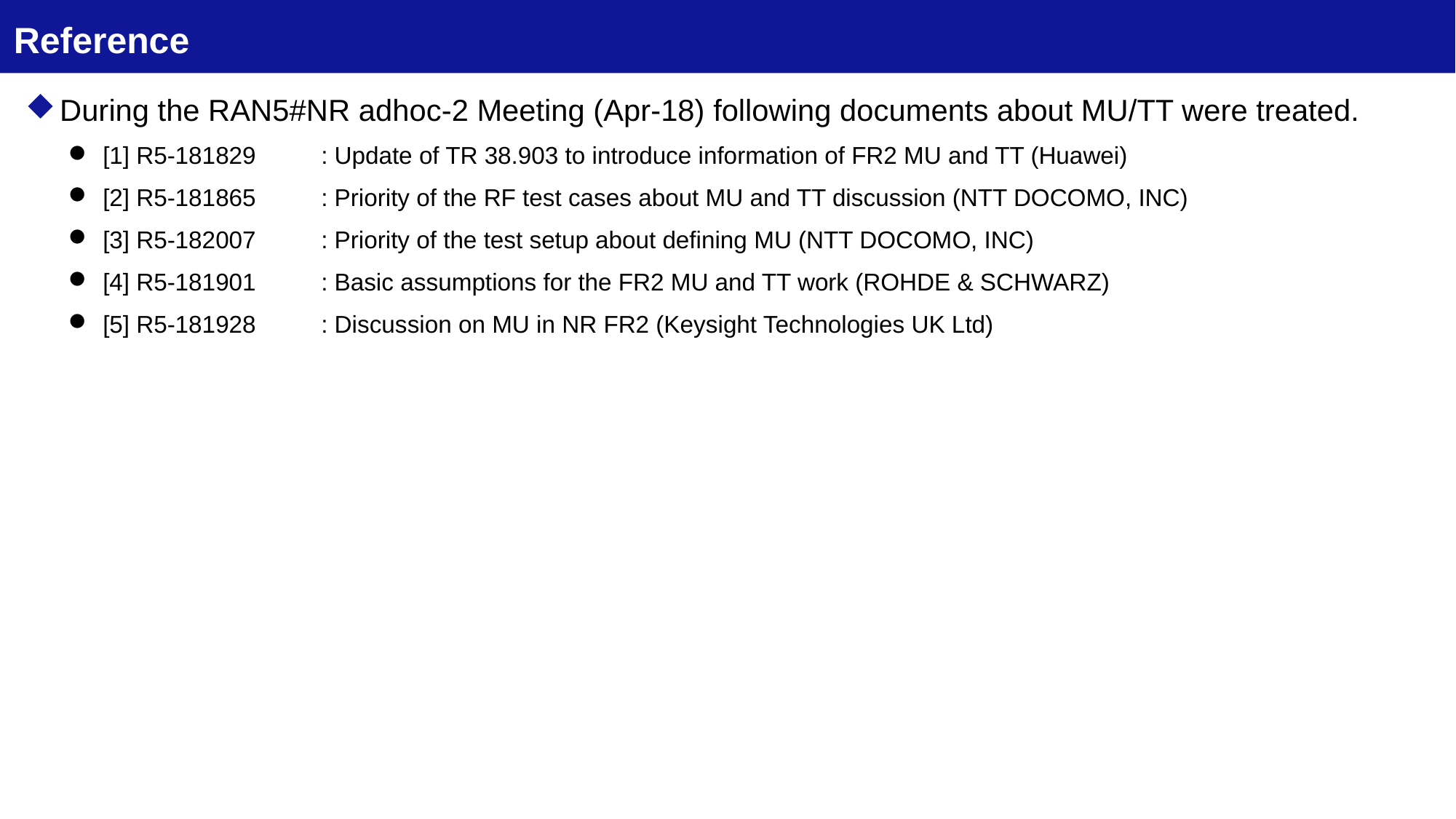

# Reference
During the RAN5#NR adhoc-2 Meeting (Apr-18) following documents about MU/TT were treated.
[1] R5-181829	: Update of TR 38.903 to introduce information of FR2 MU and TT (Huawei)
[2] R5-181865	: Priority of the RF test cases about MU and TT discussion (NTT DOCOMO, INC)
[3] R5-182007	: Priority of the test setup about defining MU (NTT DOCOMO, INC)
[4] R5-181901	: Basic assumptions for the FR2 MU and TT work (ROHDE & SCHWARZ)
[5] R5-181928	: Discussion on MU in NR FR2 (Keysight Technologies UK Ltd)